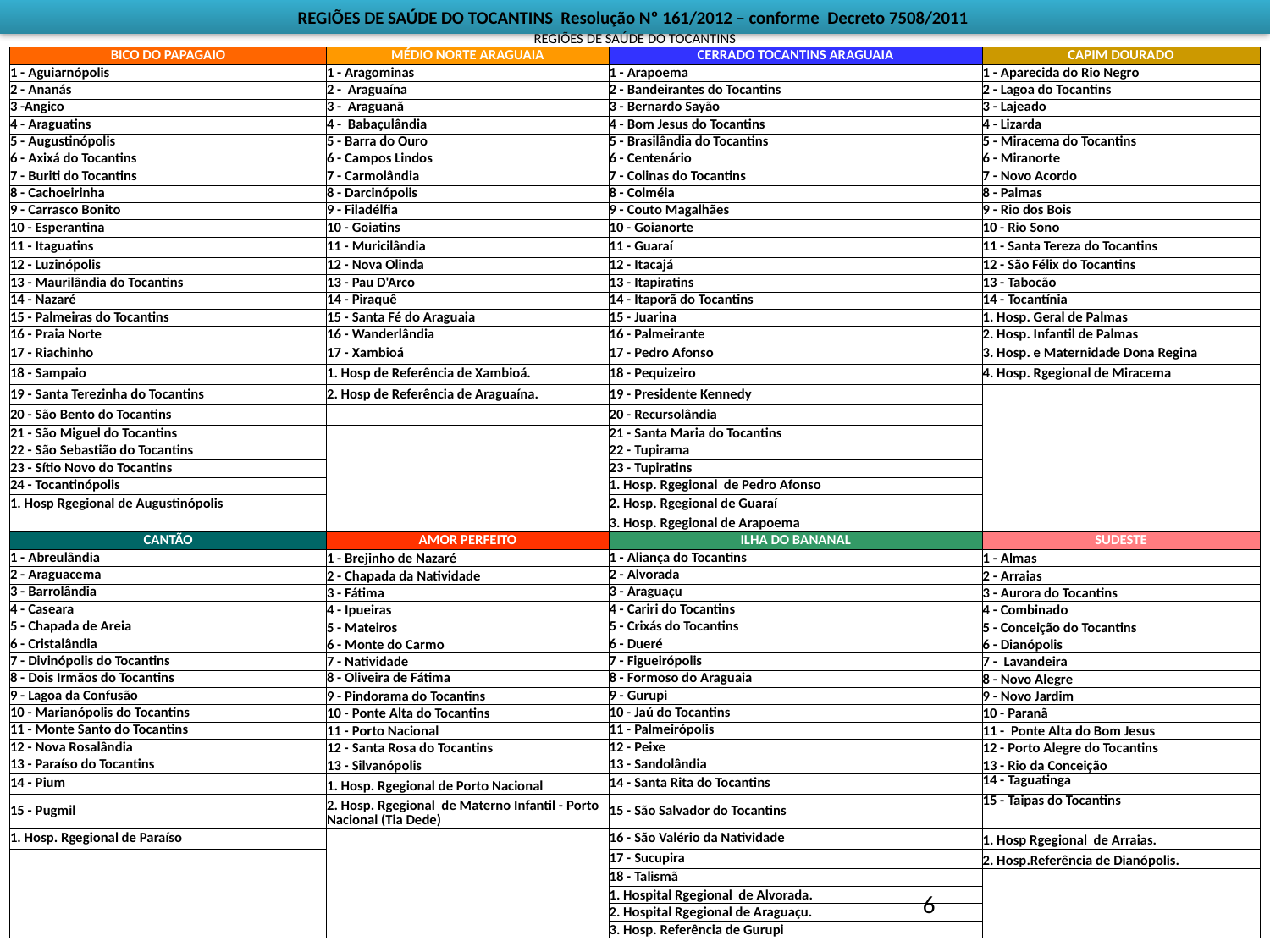

REGIÕES DE SAÚDE DO TOCANTINS  Resolução Nº 161/2012 – conforme  Decreto 7508/2011
| REGIÕES DE SAÚDE DO TOCANTINS |  |  |  |
| --- | --- | --- | --- |
| BICO DO PAPAGAIO | MÉDIO NORTE ARAGUAIA | CERRADO TOCANTINS ARAGUAIA | CAPIM DOURADO |
| 1 - Aguiarnópolis | 1 - Aragominas | 1 - Arapoema | 1 - Aparecida do Rio Negro |
| 2 - Ananás | 2 - Araguaína | 2 - Bandeirantes do Tocantins | 2 - Lagoa do Tocantins |
| 3 -Angico | 3 - Araguanã | 3 - Bernardo Sayão | 3 - Lajeado |
| 4 - Araguatins | 4 - Babaçulândia | 4 - Bom Jesus do Tocantins | 4 - Lizarda |
| 5 - Augustinópolis | 5 - Barra do Ouro | 5 - Brasilândia do Tocantins | 5 - Miracema do Tocantins |
| 6 - Axixá do Tocantins | 6 - Campos Lindos | 6 - Centenário | 6 - Miranorte |
| 7 - Buriti do Tocantins | 7 - Carmolândia | 7 - Colinas do Tocantins | 7 - Novo Acordo |
| 8 - Cachoeirinha | 8 - Darcinópolis | 8 - Colméia | 8 - Palmas |
| 9 - Carrasco Bonito | 9 - Filadélfia | 9 - Couto Magalhães | 9 - Rio dos Bois |
| 10 - Esperantina | 10 - Goiatins | 10 - Goianorte | 10 - Rio Sono |
| 11 - Itaguatins | 11 - Muricilândia | 11 - Guaraí | 11 - Santa Tereza do Tocantins |
| 12 - Luzinópolis | 12 - Nova Olinda | 12 - Itacajá | 12 - São Félix do Tocantins |
| 13 - Maurilândia do Tocantins | 13 - Pau D'Arco | 13 - Itapiratins | 13 - Tabocão |
| 14 - Nazaré | 14 - Piraquê | 14 - Itaporã do Tocantins | 14 - Tocantínia |
| 15 - Palmeiras do Tocantins | 15 - Santa Fé do Araguaia | 15 - Juarina | 1. Hosp. Geral de Palmas |
| 16 - Praia Norte | 16 - Wanderlândia | 16 - Palmeirante | 2. Hosp. Infantil de Palmas |
| 17 - Riachinho | 17 - Xambioá | 17 - Pedro Afonso | 3. Hosp. e Maternidade Dona Regina |
| 18 - Sampaio | 1. Hosp de Referência de Xambioá. | 18 - Pequizeiro | 4. Hosp. Rgegional de Miracema |
| 19 - Santa Terezinha do Tocantins | 2. Hosp de Referência de Araguaína. | 19 - Presidente Kennedy |  |
| 20 - São Bento do Tocantins |  | 20 - Recursolândia |  |
| 21 - São Miguel do Tocantins |  | 21 - Santa Maria do Tocantins |  |
| 22 - São Sebastião do Tocantins |  | 22 - Tupirama |  |
| 23 - Sítio Novo do Tocantins |  | 23 - Tupiratins |  |
| 24 - Tocantinópolis |  | 1. Hosp. Rgegional de Pedro Afonso |  |
| 1. Hosp Rgegional de Augustinópolis |  | 2. Hosp. Rgegional de Guaraí |  |
|  |  | 3. Hosp. Rgegional de Arapoema |  |
| CANTÃO | AMOR PERFEITO | ILHA DO BANANAL | SUDESTE |
| 1 - Abreulândia | 1 - Brejinho de Nazaré | 1 - Aliança do Tocantins | 1 - Almas |
| 2 - Araguacema | 2 - Chapada da Natividade | 2 - Alvorada | 2 - Arraias |
| 3 - Barrolândia | 3 - Fátima | 3 - Araguaçu | 3 - Aurora do Tocantins |
| 4 - Caseara | 4 - Ipueiras | 4 - Cariri do Tocantins | 4 - Combinado |
| 5 - Chapada de Areia | 5 - Mateiros | 5 - Crixás do Tocantins | 5 - Conceição do Tocantins |
| 6 - Cristalândia | 6 - Monte do Carmo | 6 - Dueré | 6 - Dianópolis |
| 7 - Divinópolis do Tocantins | 7 - Natividade | 7 - Figueirópolis | 7 - Lavandeira |
| 8 - Dois Irmãos do Tocantins | 8 - Oliveira de Fátima | 8 - Formoso do Araguaia | 8 - Novo Alegre |
| 9 - Lagoa da Confusão | 9 - Pindorama do Tocantins | 9 - Gurupi | 9 - Novo Jardim |
| 10 - Marianópolis do Tocantins | 10 - Ponte Alta do Tocantins | 10 - Jaú do Tocantins | 10 - Paranã |
| 11 - Monte Santo do Tocantins | 11 - Porto Nacional | 11 - Palmeirópolis | 11 - Ponte Alta do Bom Jesus |
| 12 - Nova Rosalândia | 12 - Santa Rosa do Tocantins | 12 - Peixe | 12 - Porto Alegre do Tocantins |
| 13 - Paraíso do Tocantins | 13 - Silvanópolis | 13 - Sandolândia | 13 - Rio da Conceição |
| 14 - Pium | 1. Hosp. Rgegional de Porto Nacional | 14 - Santa Rita do Tocantins | 14 - Taguatinga |
| 15 - Pugmil | 2. Hosp. Rgegional de Materno Infantil - Porto Nacional (Tia Dede) | 15 - São Salvador do Tocantins | 15 - Taipas do Tocantins |
| 1. Hosp. Rgegional de Paraíso |  | 16 - São Valério da Natividade | 1. Hosp Rgegional de Arraias. |
|  |  | 17 - Sucupira | 2. Hosp.Referência de Dianópolis. |
|  |  | 18 - Talismã |  |
|  |  | 1. Hospital Rgegional de Alvorada. |  |
|  |  | 2. Hospital Rgegional de Araguaçu. |  |
|  |  | 3. Hosp. Referência de Gurupi |  |
6